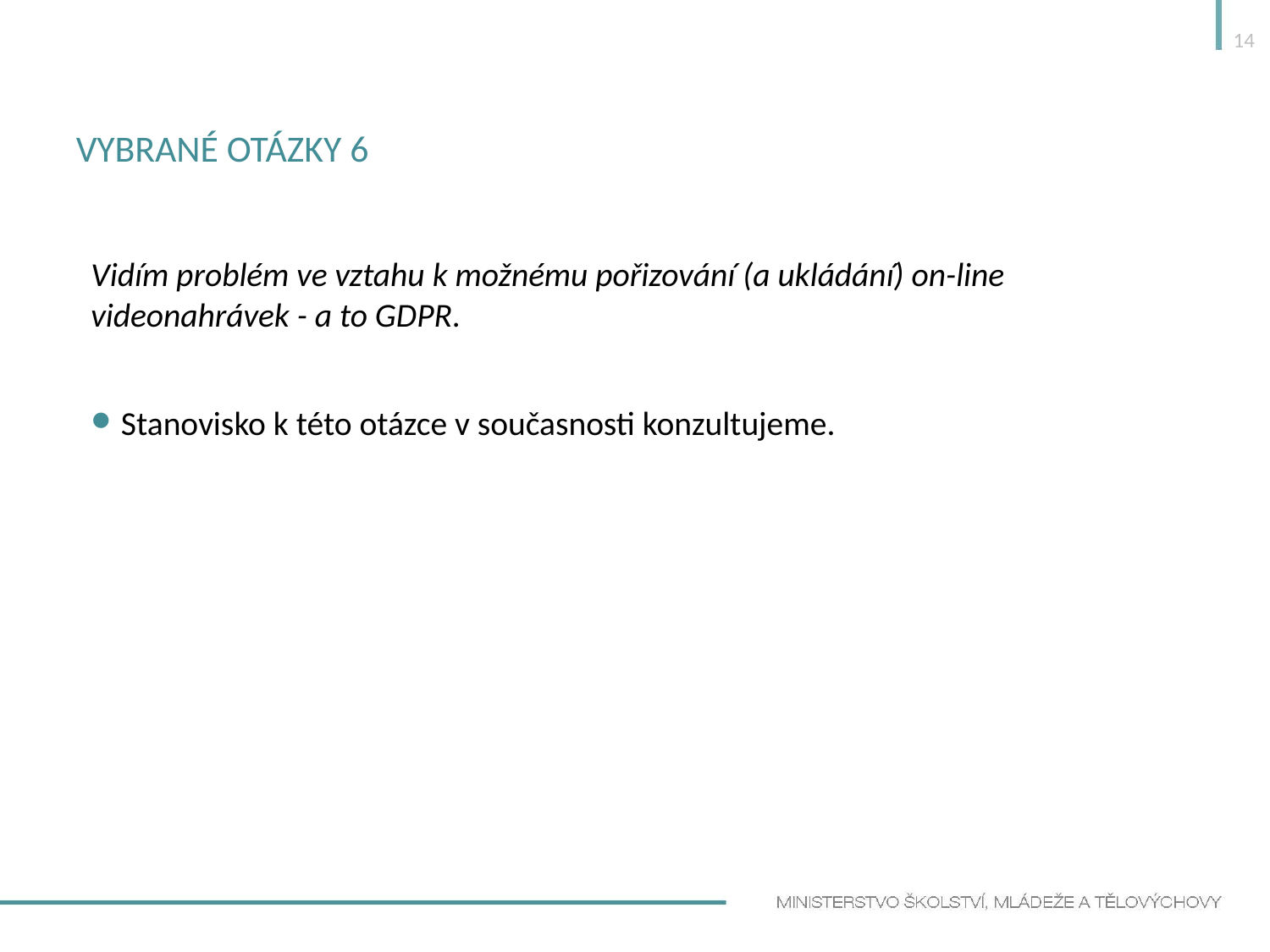

14
# Vybrané otázky 6
Vidím problém ve vztahu k možnému pořizování (a ukládání) on-line videonahrávek - a to GDPR.

Stanovisko k této otázce v současnosti konzultujeme.